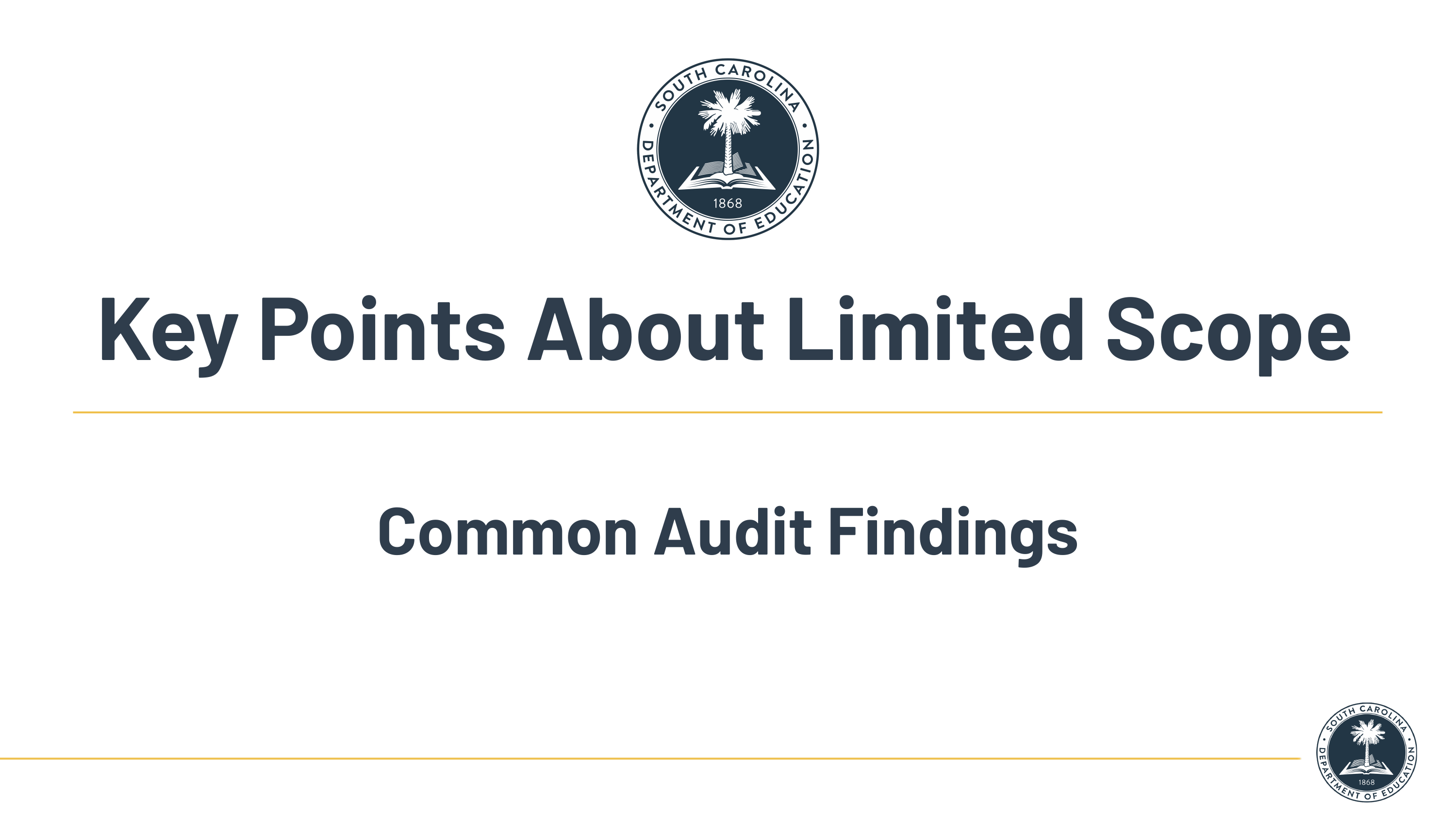

# Key Points About Limited Scope
Common Audit Findings